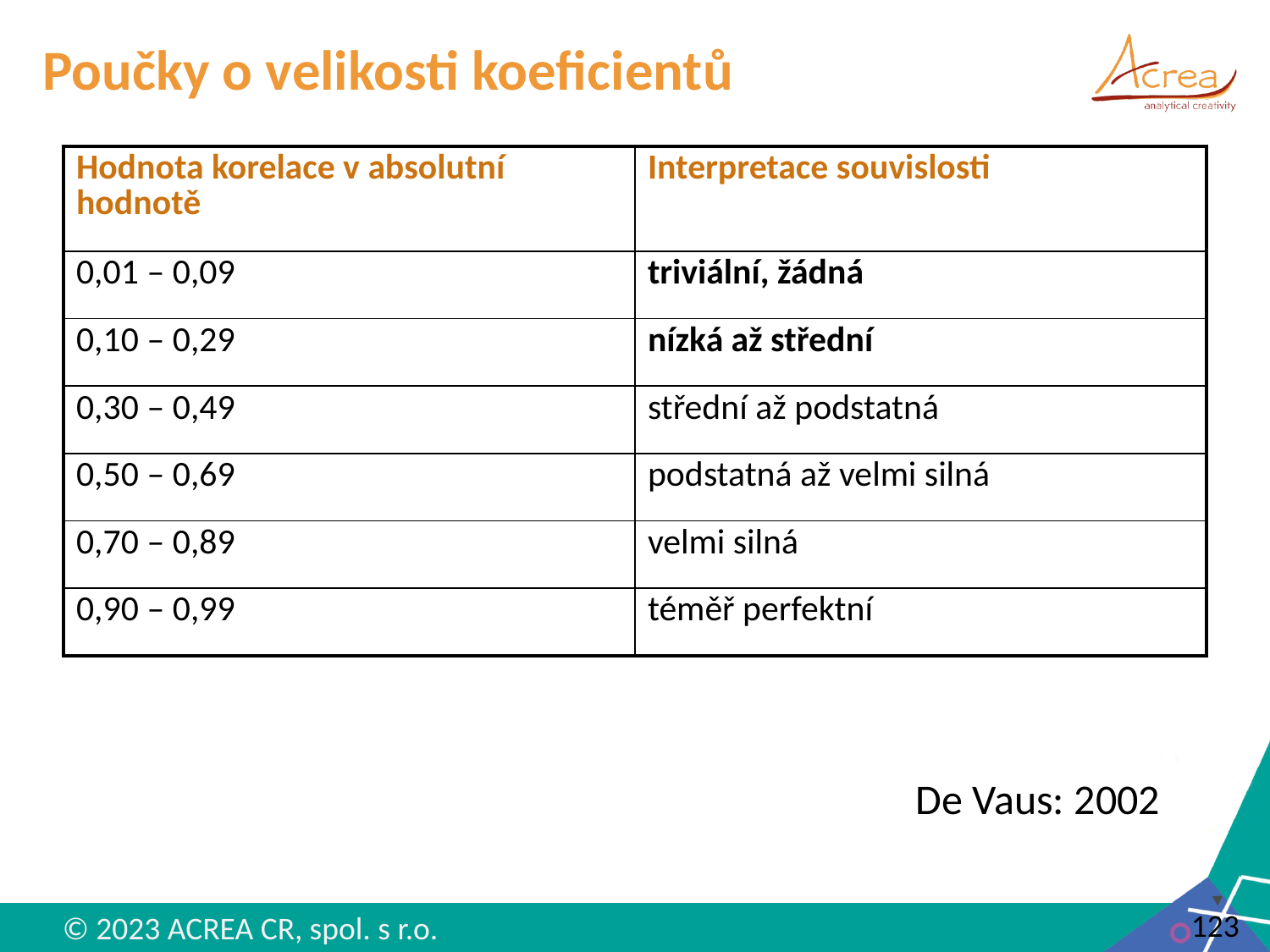

# Poučky o velikosti koeficientů
| Hodnota korelace v absolutní hodnotě | Interpretace souvislosti |
| --- | --- |
| 0,01 – 0,09 | triviální, žádná |
| 0,10 – 0,29 | nízká až střední |
| 0,30 – 0,49 | střední až podstatná |
| 0,50 – 0,69 | podstatná až velmi silná |
| 0,70 – 0,89 | velmi silná |
| 0,90 – 0,99 | téměř perfektní |
De Vaus: 2002
123